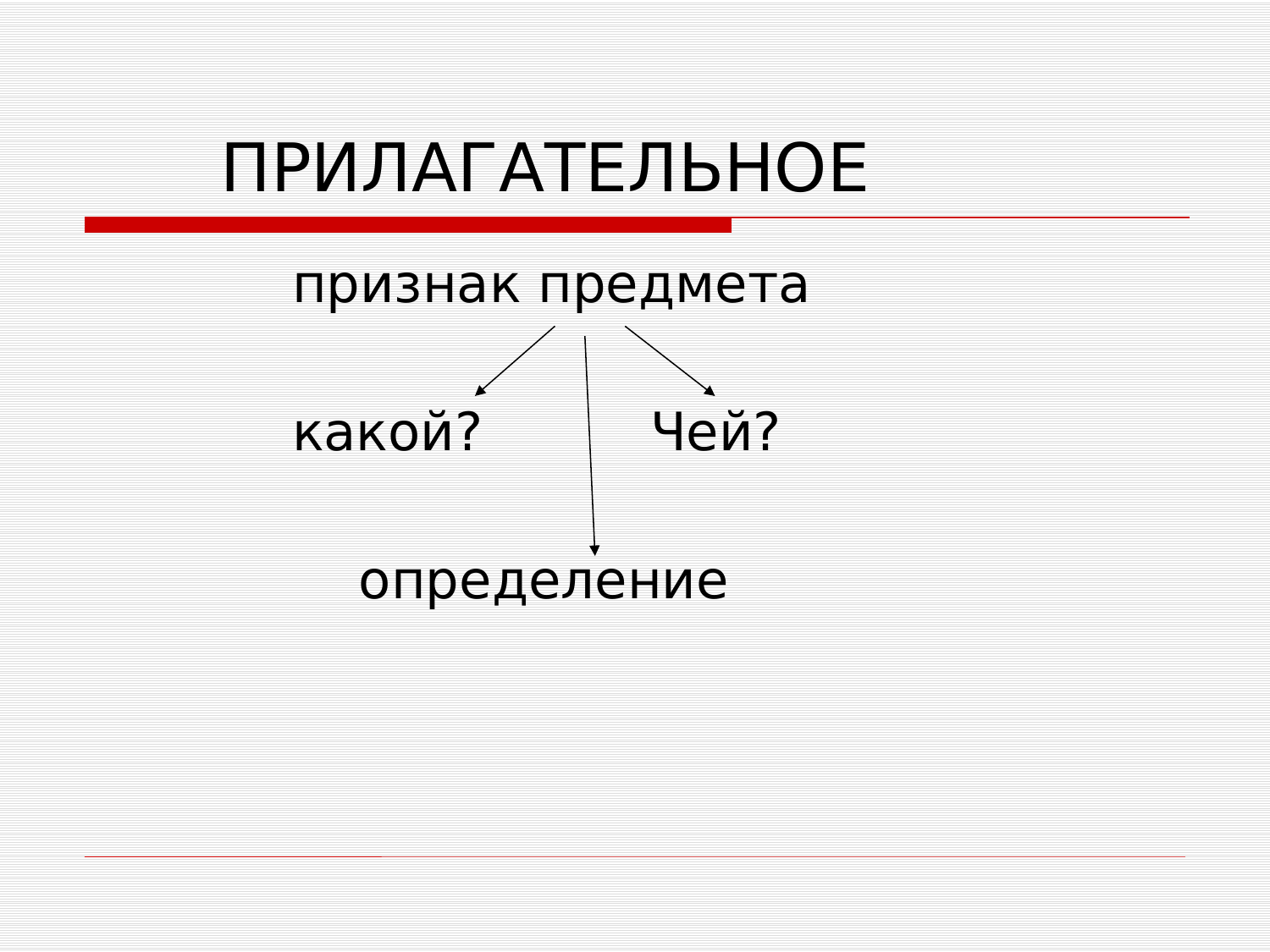

# ПРИЛАГАТЕЛЬНОЕ
            признак предмета

            какой?          Чей?

                определение